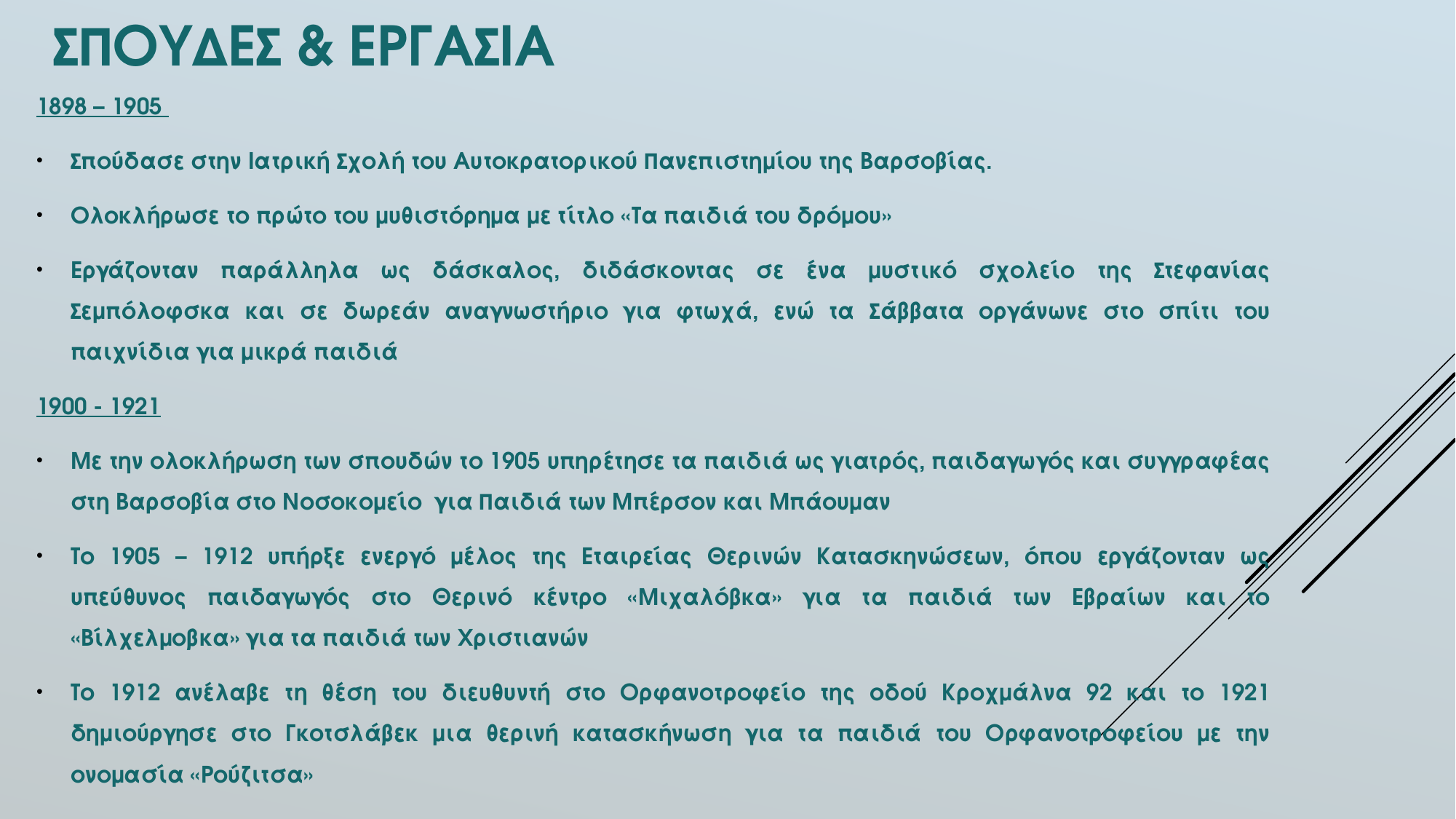

# Σπουδες & Εργασια
1898 – 1905
Σπούδασε στην Ιατρική Σχολή του Αυτοκρατορικού Πανεπιστημίου της Βαρσοβίας.
Ολοκλήρωσε το πρώτο του μυθιστόρημα με τίτλο «Τα παιδιά του δρόμου»
Εργάζονταν παράλληλα ως δάσκαλος, διδάσκοντας σε ένα μυστικό σχολείο της Στεφανίας Σεμπόλοφσκα και σε δωρεάν αναγνωστήριο για φτωχά, ενώ τα Σάββατα οργάνωνε στο σπίτι του παιχνίδια για μικρά παιδιά
1900 - 1921
Με την ολοκλήρωση των σπουδών το 1905 υπηρέτησε τα παιδιά ως γιατρός, παιδαγωγός και συγγραφέας στη Βαρσοβία στο Νοσοκομείο  για Παιδιά των Μπέρσον και Μπάουμαν
Το 1905 – 1912 υπήρξε ενεργό μέλος της Εταιρείας Θερινών Κατασκηνώσεων, όπου εργάζονταν ως υπεύθυνος παιδαγωγός στο Θερινό κέντρο «Μιχαλόβκα» για τα παιδιά των Εβραίων και το «Βίλχελμοβκα» για τα παιδιά των Χριστιανών
Το 1912 ανέλαβε τη θέση του διευθυντή στο Ορφανοτροφείο της οδού Κροχμάλνα 92 και το 1921 δημιούργησε στο Γκοτσλάβεκ μια θερινή κατασκήνωση για τα παιδιά του Ορφανοτροφείου με την ονομασία «Ρούζιτσα»